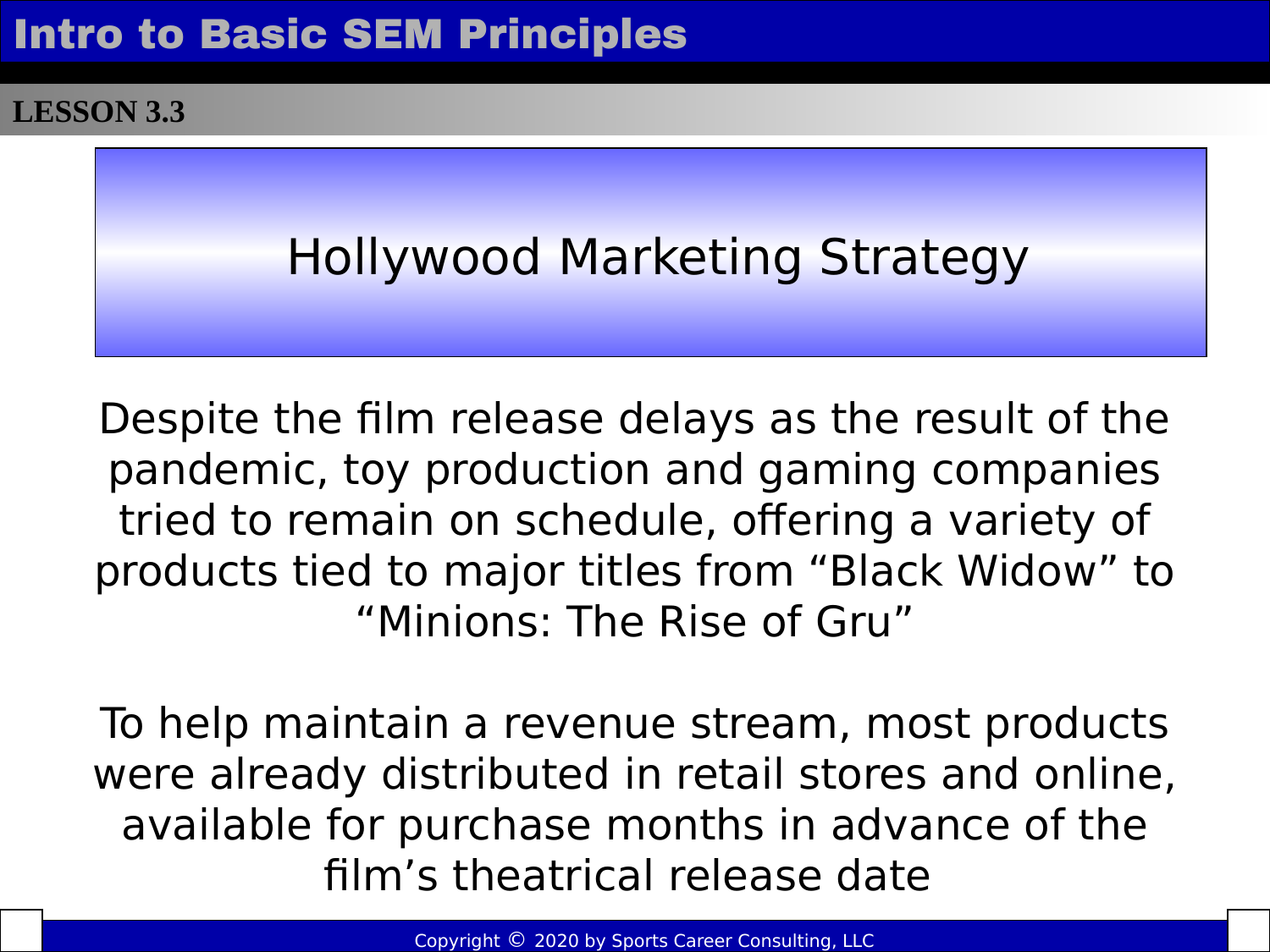

Intro to Basic SEM Principles
LESSON 3.3
Product Placement

 Hollywood Marketing Strategy

Despite the film release delays as the result of the pandemic, toy production and gaming companies tried to remain on schedule, offering a variety of products tied to major titles from “Black Widow” to “Minions: The Rise of Gru”

To help maintain a revenue stream, most products were already distributed in retail stores and online, available for purchase months in advance of the film’s theatrical release date
Copyright © 2020 by Sports Career Consulting, LLC